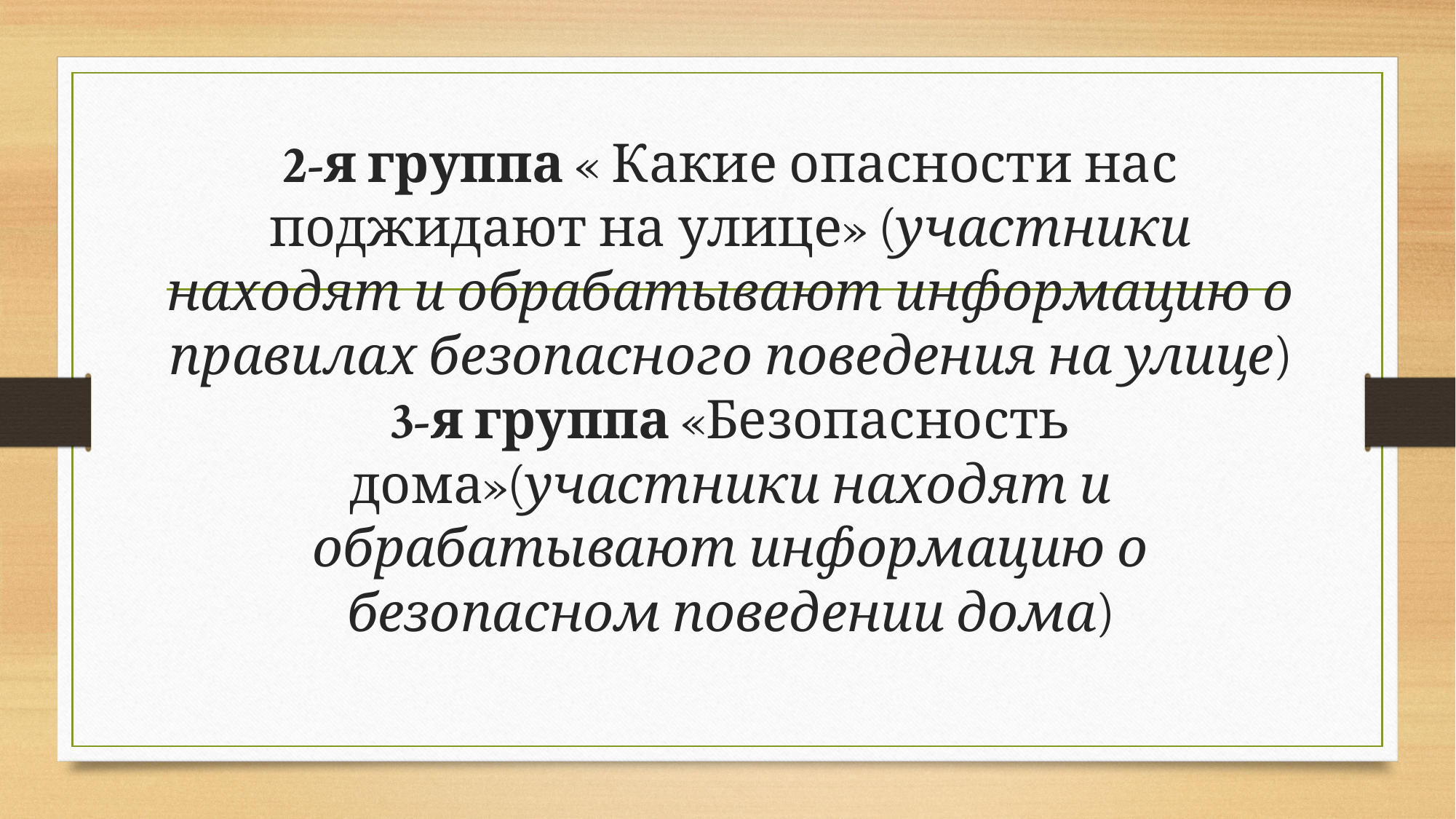

# 2-я группа « Какие опасности нас поджидают на улице» (участники находят и обрабатывают информацию о правилах безопасного поведения на улице) 3-я группа «Безопасность дома»(участники находят и обрабатывают информацию о безопасном поведении дома)